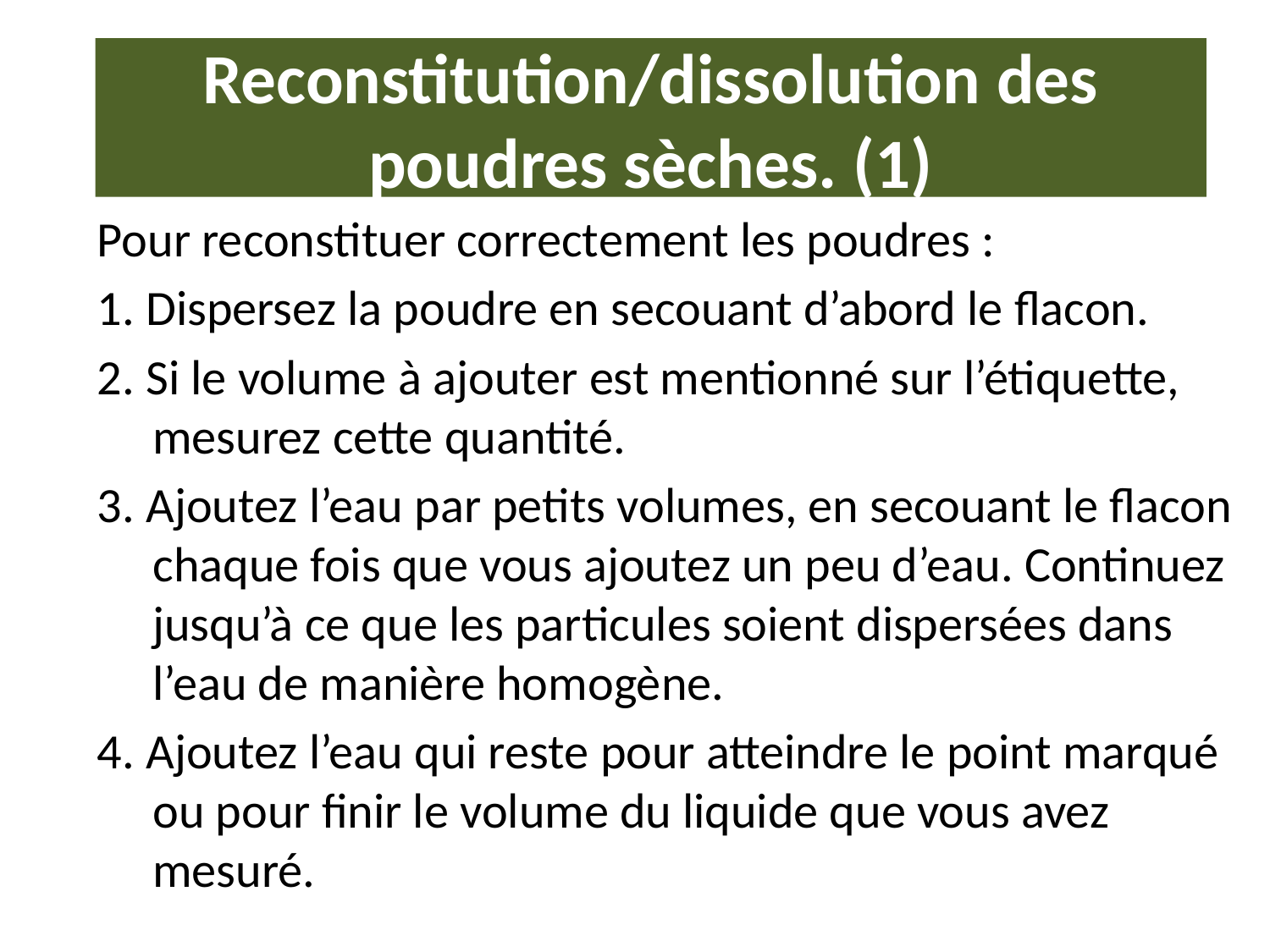

# Reconstitution/dissolution des poudres sèches. (1)
Pour reconstituer correctement les poudres :
1. Dispersez la poudre en secouant d’abord le flacon.
2. Si le volume à ajouter est mentionné sur l’étiquette, mesurez cette quantité.
3. Ajoutez l’eau par petits volumes, en secouant le flacon chaque fois que vous ajoutez un peu d’eau. Continuez jusqu’à ce que les particules soient dispersées dans l’eau de manière homogène.
4. Ajoutez l’eau qui reste pour atteindre le point marqué ou pour finir le volume du liquide que vous avez mesuré.